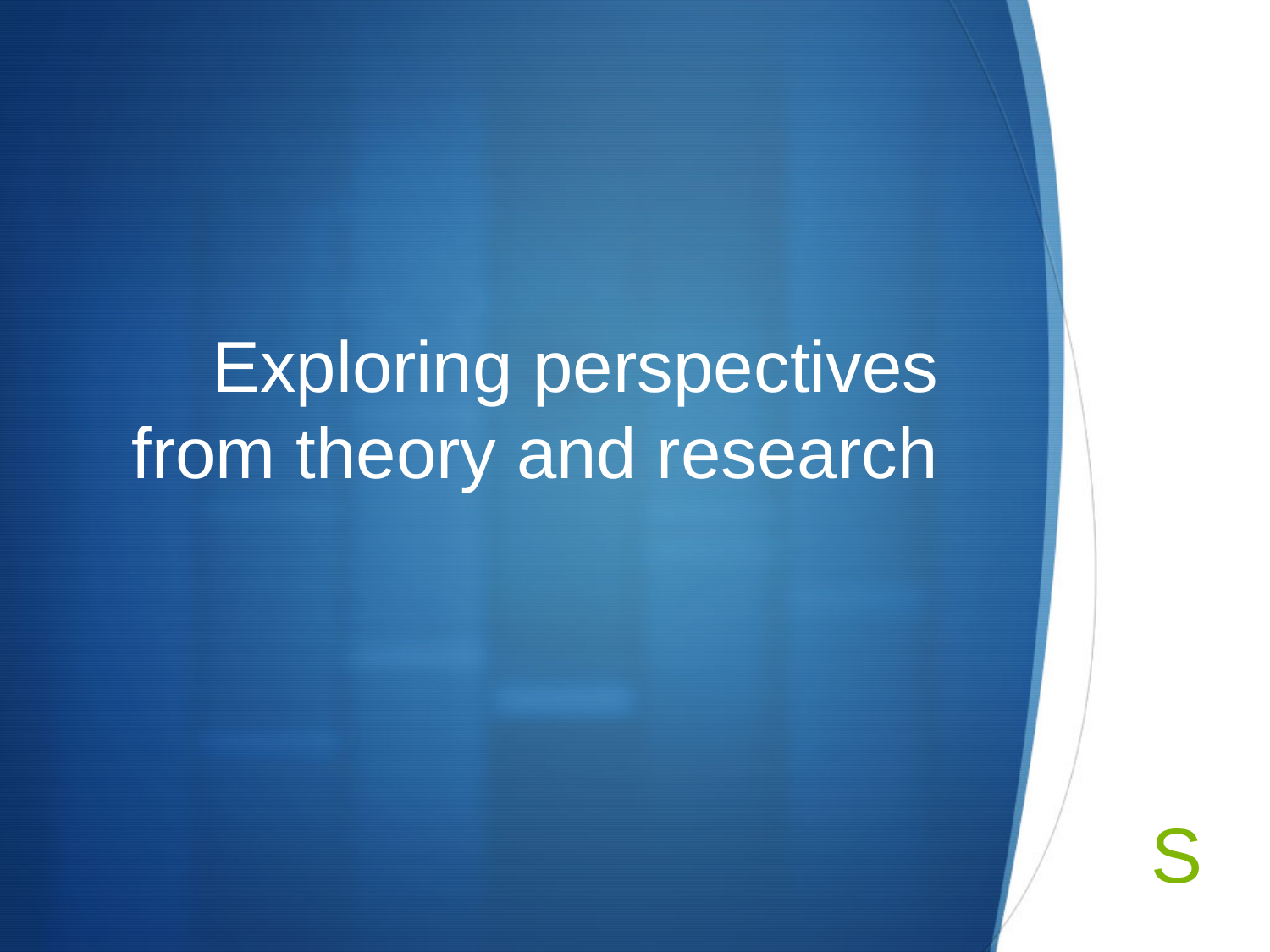

# Exploring perspectives from theory and research